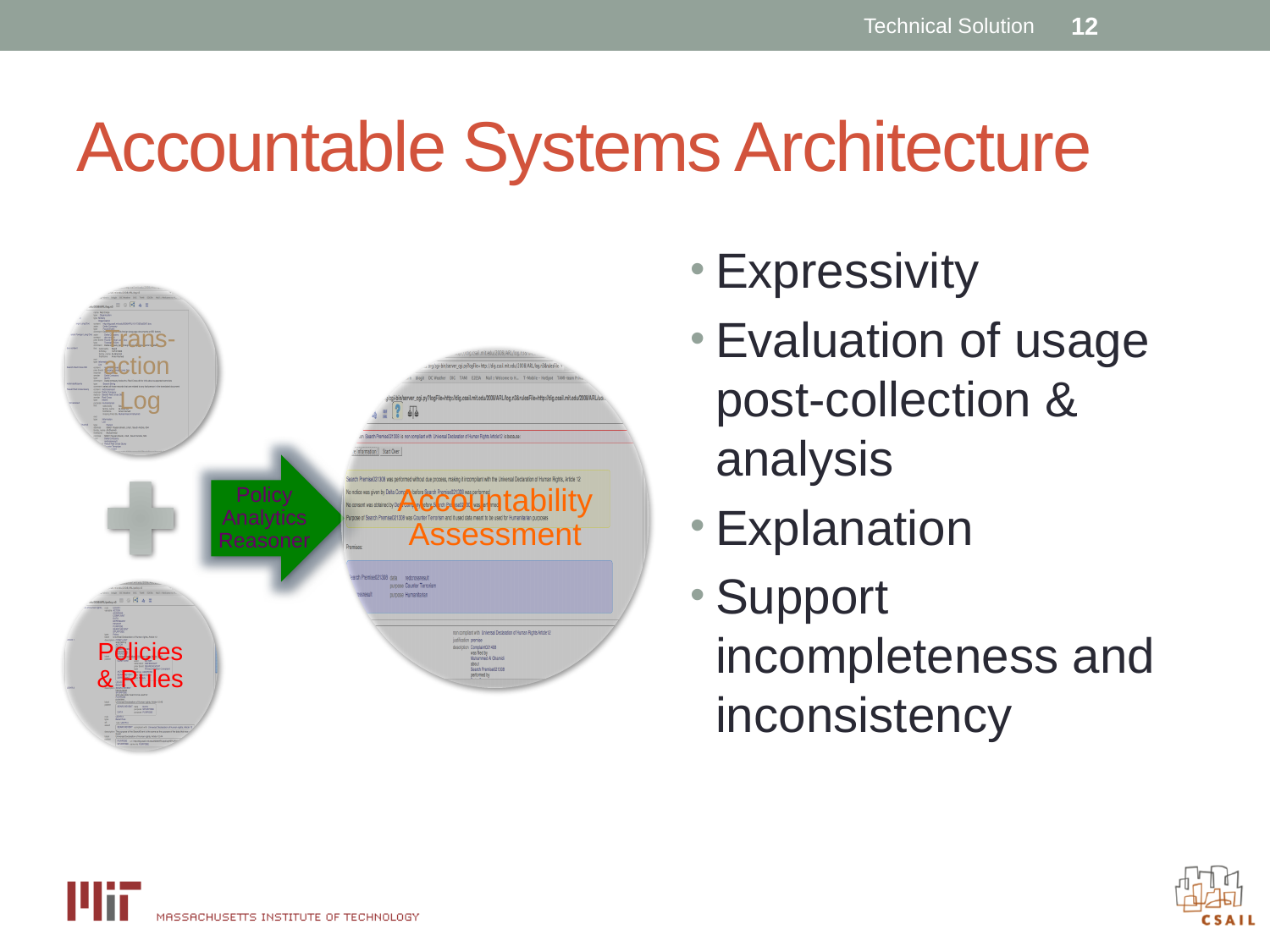

Technical Solution
12
# Accountable Systems Architecture
Expressivity
Evaluation of usage post-collection & analysis
Explanation
Support incompleteness and inconsistency

Trans-action
Log

Accountability Assessment

Policy Analytics Reasoner

Policies & Rules